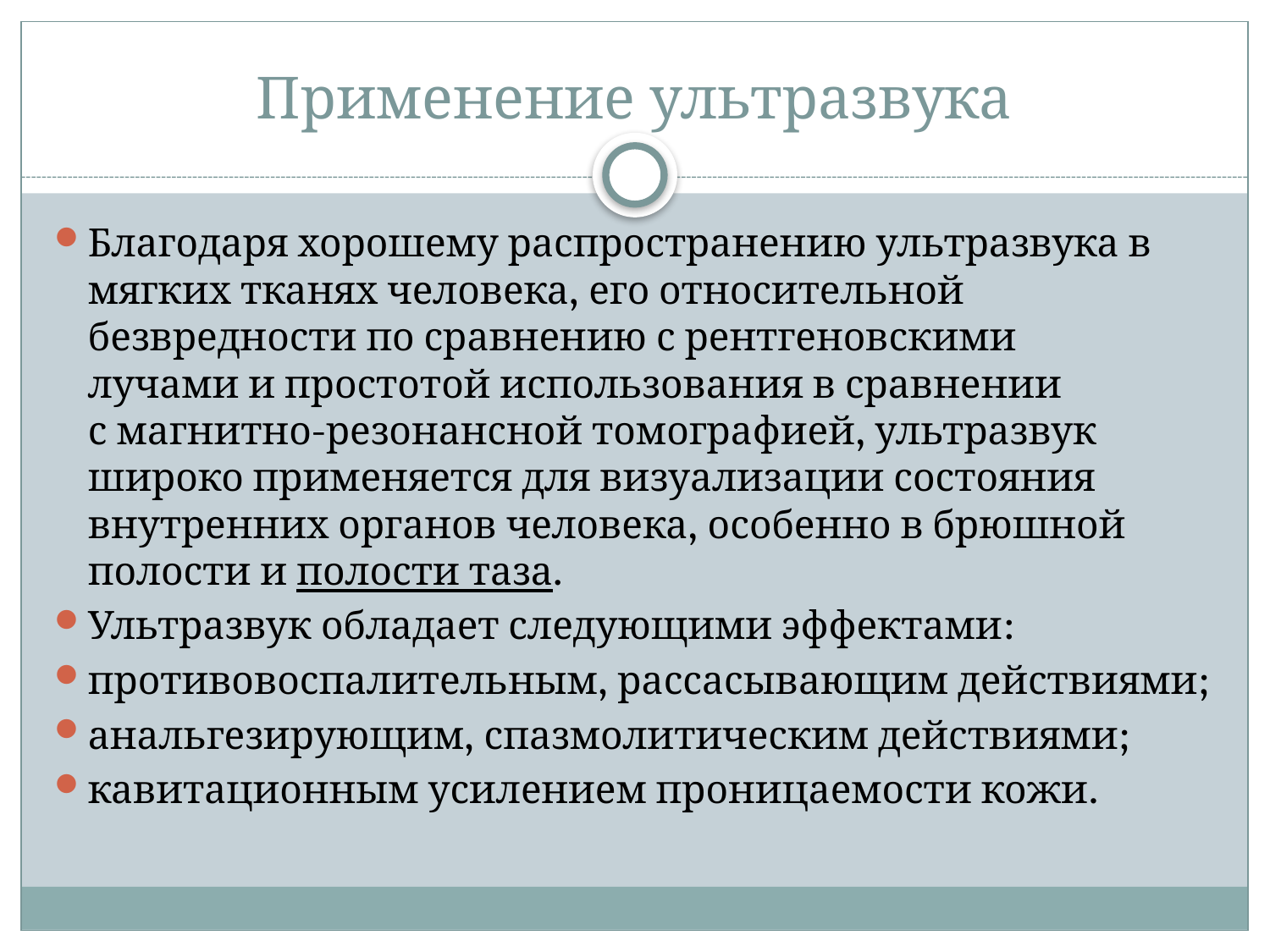

# Применение ультразвука
Благодаря хорошему распространению ультразвука в мягких тканях человека, его относительной безвредности по сравнению с рентгеновскими лучами и простотой использования в сравнении с магнитно-резонансной томографией, ультразвук широко применяется для визуализации состояния внутренних органов человека, особенно в брюшной полости и полости таза.
Ультразвук обладает следующими эффектами:
противовоспалительным, рассасывающим действиями;
анальгезирующим, спазмолитическим действиями;
кавитационным усилением проницаемости кожи.